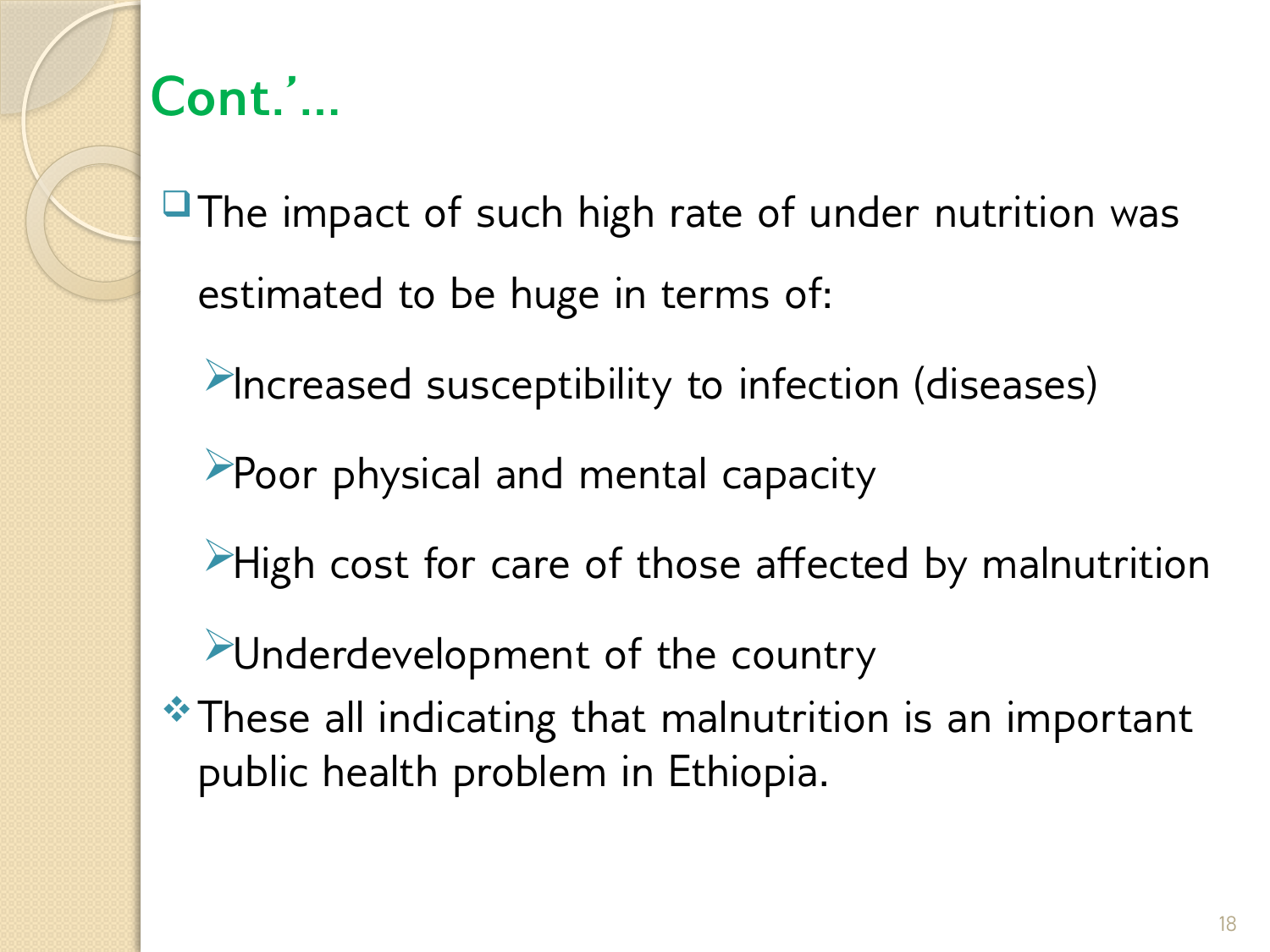

# Cont.’…
The impact of such high rate of under nutrition was estimated to be huge in terms of:
Increased susceptibility to infection (diseases)
Poor physical and mental capacity
High cost for care of those affected by malnutrition
Underdevelopment of the country
These all indicating that malnutrition is an important public health problem in Ethiopia.

18